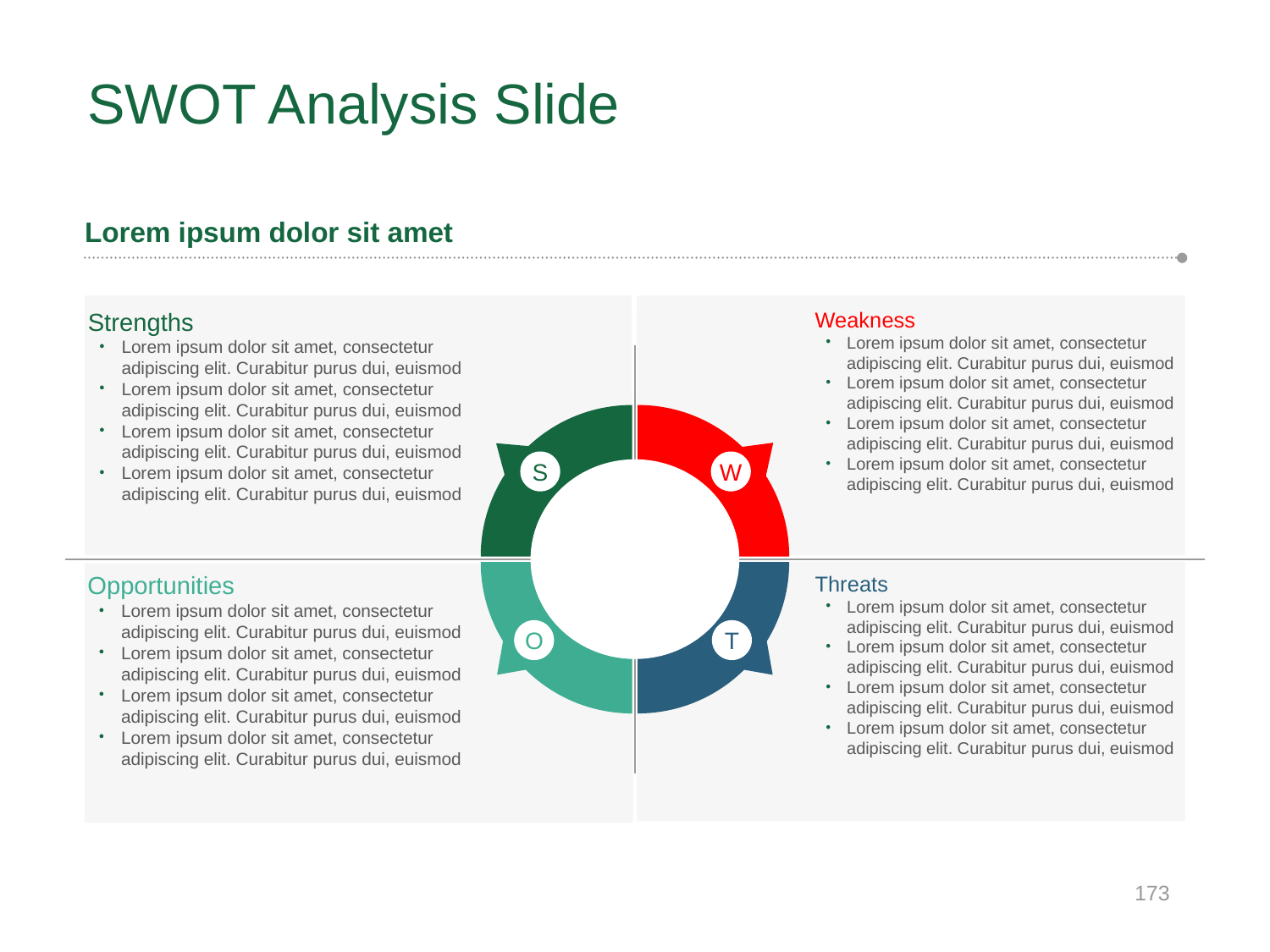

# SWOT Analysis Slide
Lorem ipsum dolor sit amet

Strengths
Lorem ipsum dolor sit amet, consectetur adipiscing elit. Curabitur purus dui, euismod
Lorem ipsum dolor sit amet, consectetur adipiscing elit. Curabitur purus dui, euismod
Lorem ipsum dolor sit amet, consectetur adipiscing elit. Curabitur purus dui, euismod
Lorem ipsum dolor sit amet, consectetur adipiscing elit. Curabitur purus dui, euismod

Weakness
Lorem ipsum dolor sit amet, consectetur adipiscing elit. Curabitur purus dui, euismod
Lorem ipsum dolor sit amet, consectetur adipiscing elit. Curabitur purus dui, euismod
Lorem ipsum dolor sit amet, consectetur adipiscing elit. Curabitur purus dui, euismod
Lorem ipsum dolor sit amet, consectetur adipiscing elit. Curabitur purus dui, euismod

S
W

Opportunities
Lorem ipsum dolor sit amet, consectetur adipiscing elit. Curabitur purus dui, euismod
Lorem ipsum dolor sit amet, consectetur adipiscing elit. Curabitur purus dui, euismod
Lorem ipsum dolor sit amet, consectetur adipiscing elit. Curabitur purus dui, euismod
Lorem ipsum dolor sit amet, consectetur adipiscing elit. Curabitur purus dui, euismod

Threats
Lorem ipsum dolor sit amet, consectetur adipiscing elit. Curabitur purus dui, euismod
Lorem ipsum dolor sit amet, consectetur adipiscing elit. Curabitur purus dui, euismod
Lorem ipsum dolor sit amet, consectetur adipiscing elit. Curabitur purus dui, euismod
Lorem ipsum dolor sit amet, consectetur adipiscing elit. Curabitur purus dui, euismod

O
T

173